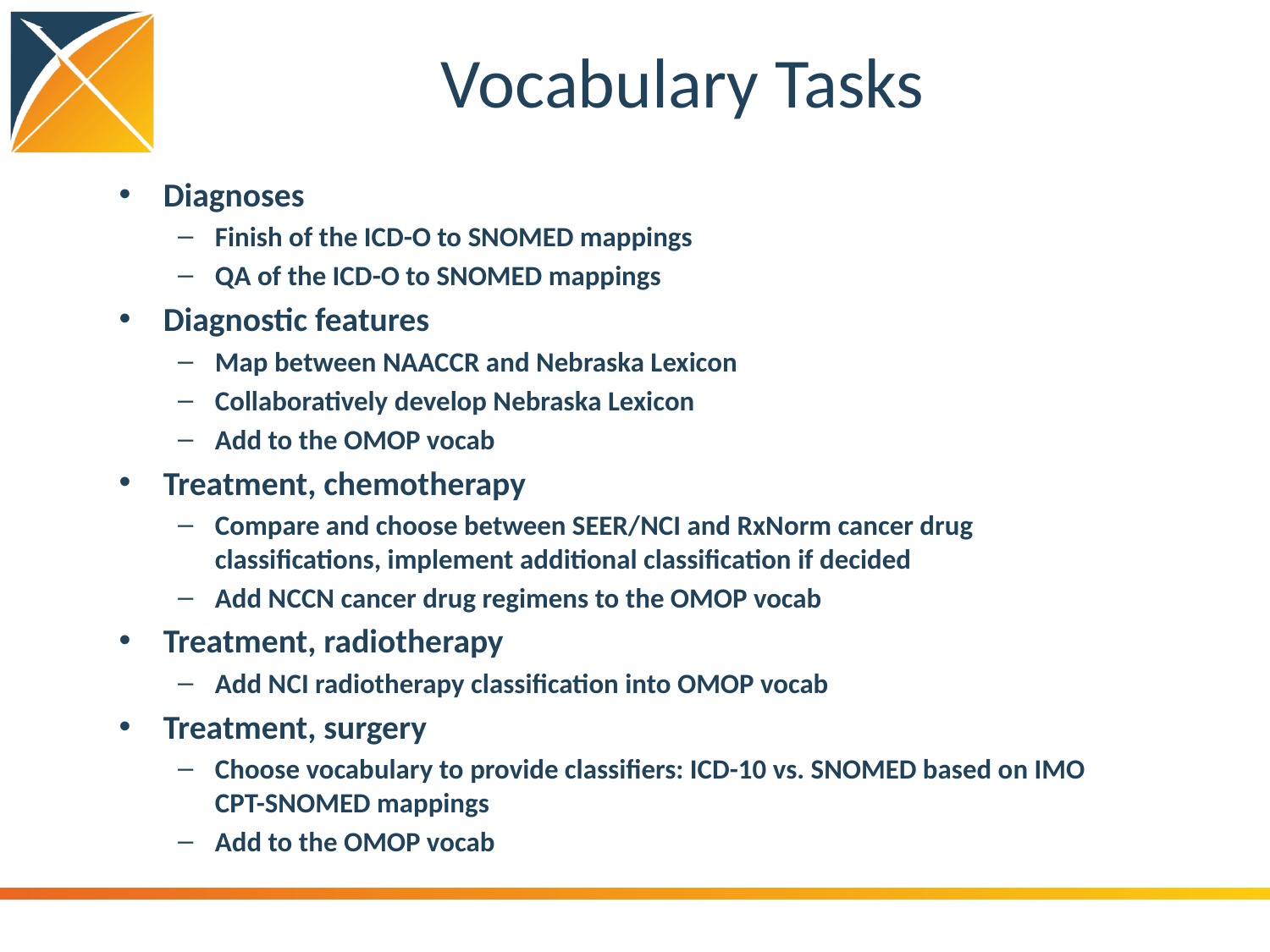

# Vocabulary Tasks
Diagnoses
Finish of the ICD-O to SNOMED mappings
QA of the ICD-O to SNOMED mappings
Diagnostic features
Map between NAACCR and Nebraska Lexicon
Collaboratively develop Nebraska Lexicon
Add to the OMOP vocab
Treatment, chemotherapy
Compare and choose between SEER/NCI and RxNorm cancer drug classifications, implement additional classification if decided
Add NCCN cancer drug regimens to the OMOP vocab
Treatment, radiotherapy
Add NCI radiotherapy classification into OMOP vocab
Treatment, surgery
Choose vocabulary to provide classifiers: ICD-10 vs. SNOMED based on IMO CPT-SNOMED mappings
Add to the OMOP vocab